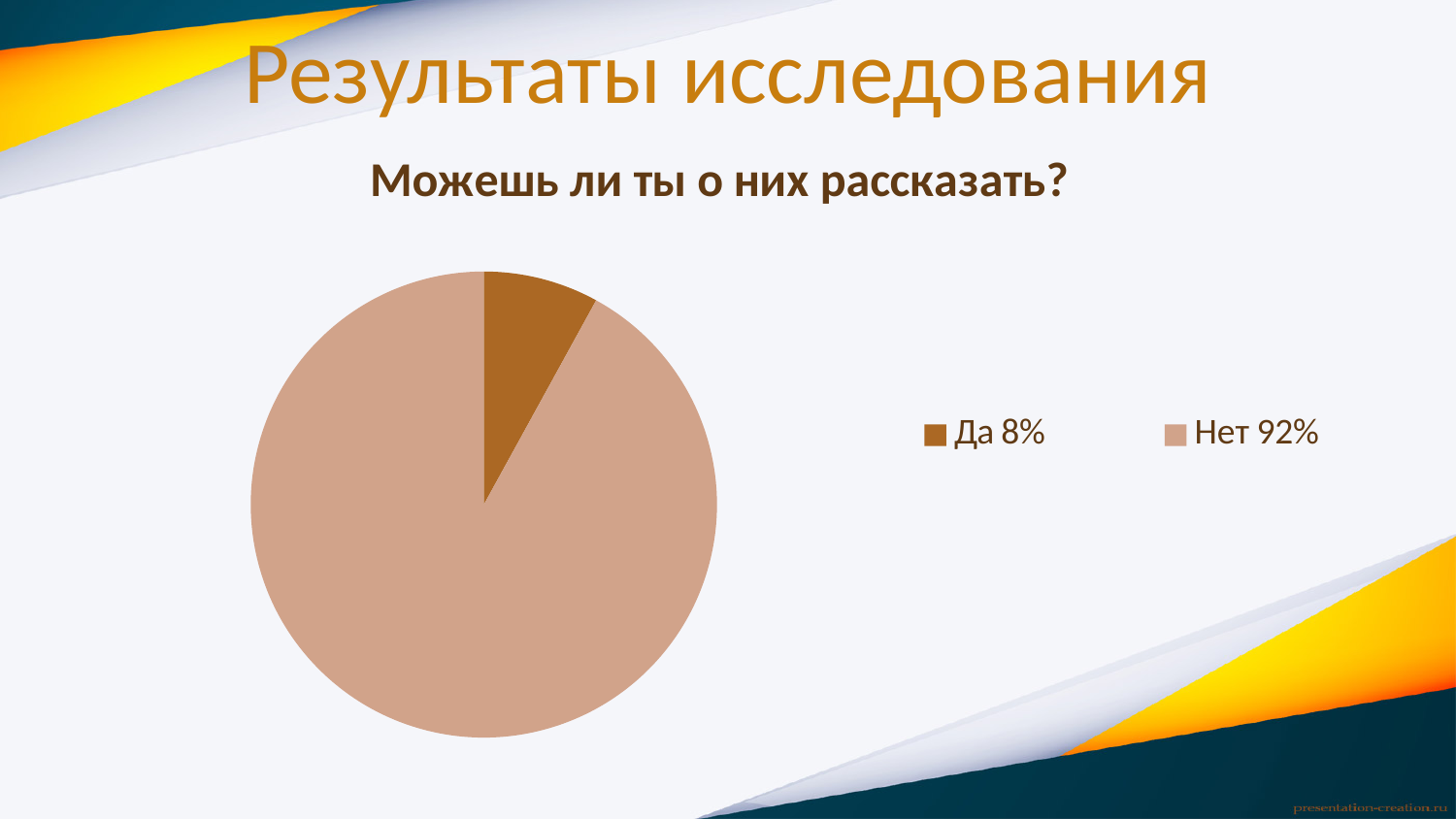

# Результаты исследования

### Chart: Можешь ли ты о них рассказать?

| Category | Места проживания |  |
|---|---|---|
| Да 8% | 0.08000000000000004 | None |
| Нет 92% | 0.92 | None |